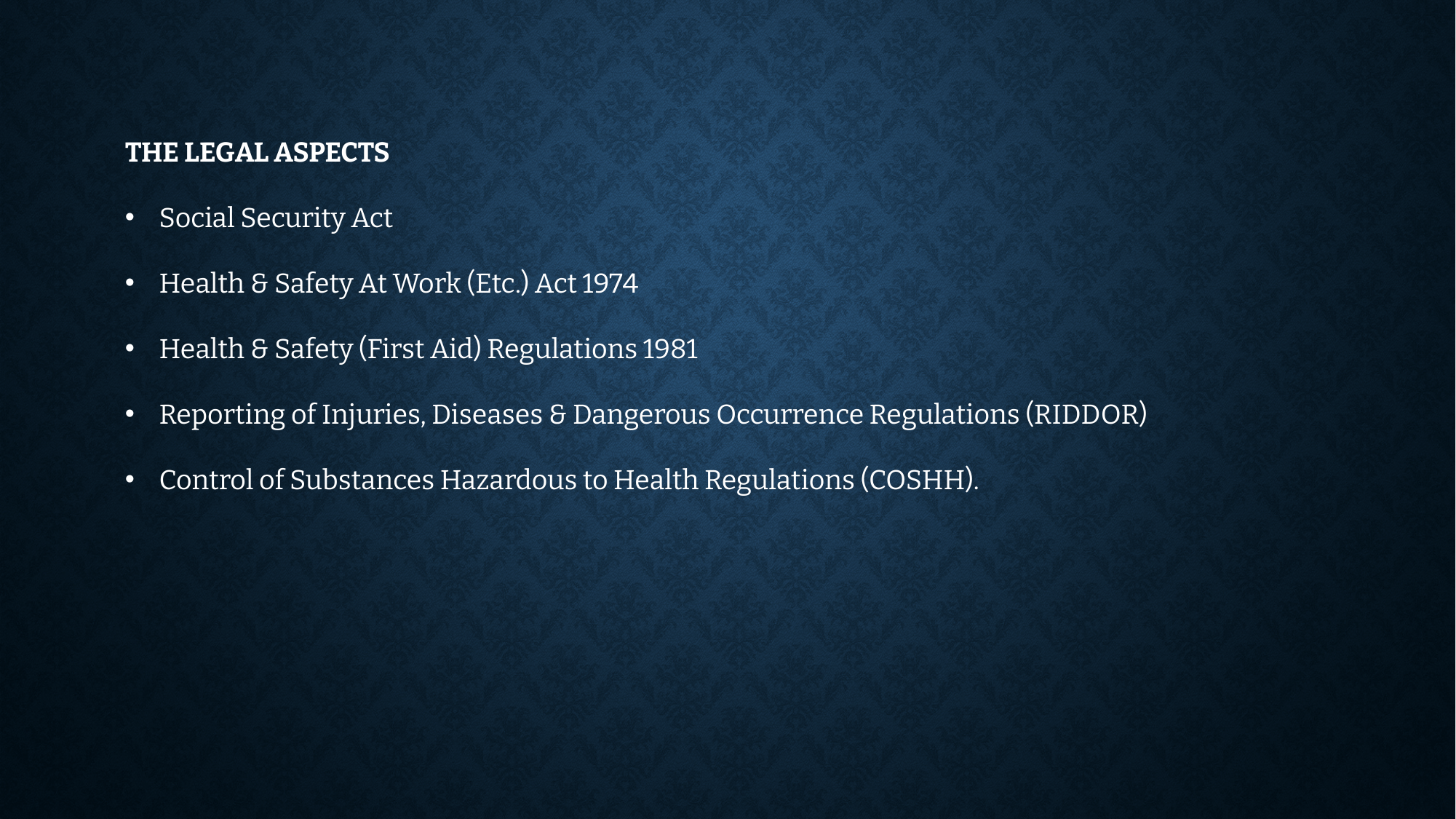

THE LEGAL ASPECTS

Social Security Act

Health & Safety At Work (Etc.) Act 1974

Health & Safety (First Aid) Regulations 1981

Reporting of Injuries, Diseases & Dangerous Occurrence Regulations (RIDDOR)

Control of Substances Hazardous to Health Regulations (COSHH).